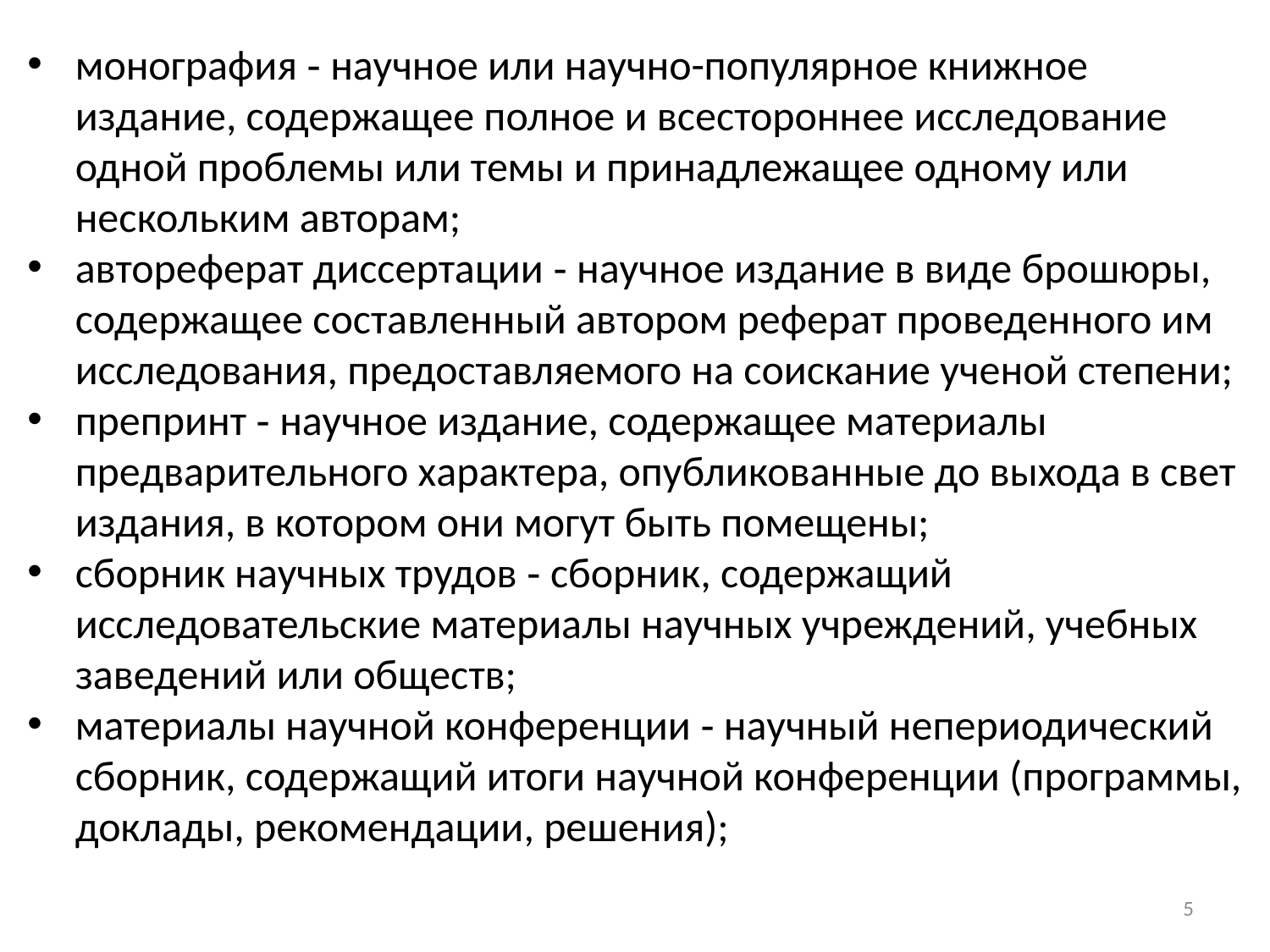

монография ‑ научное или научно-популярное книжное издание, содержащее полное и всестороннее исследование одной проблемы или темы и принадлежащее одному или нескольким авторам;
автореферат диссертации ‑ научное издание в виде брошюры, содержащее составленный автором реферат проведенного им исследования, предоставляемого на соискание ученой степени;
препринт ‑ научное издание, содержащее материалы предварительного характера, опубликованные до выхода в свет издания, в котором они могут быть помещены;
сборник научных трудов ‑ сборник, содержащий исследовательские материалы научных учреждений, учебных заведений или обществ;
материалы научной конференции ‑ научный непериодический сборник, содержащий итоги научной конференции (программы, доклады, рекомендации, решения);

5